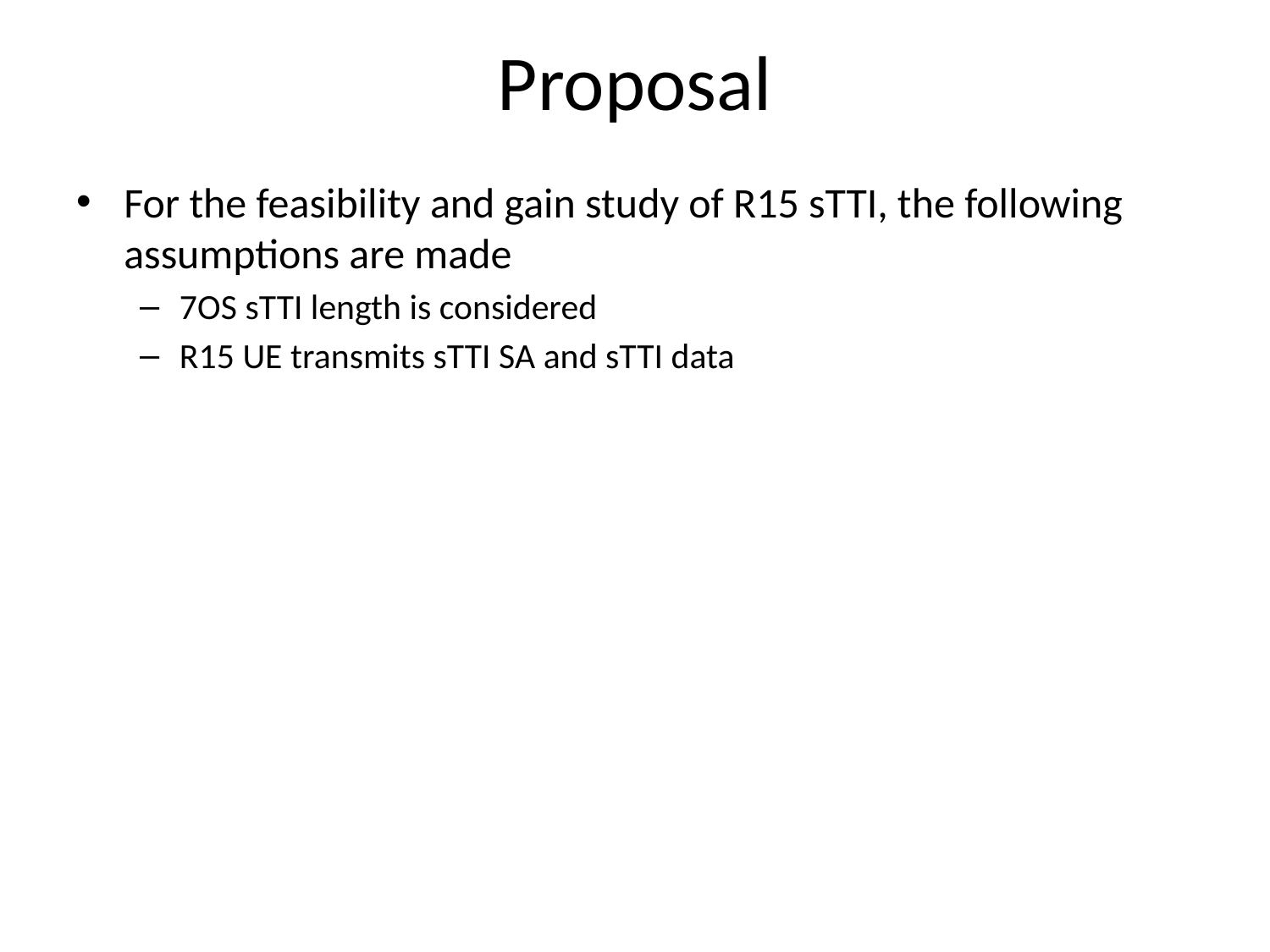

# Proposal
For the feasibility and gain study of R15 sTTI, the following assumptions are made
7OS sTTI length is considered
R15 UE transmits sTTI SA and sTTI data